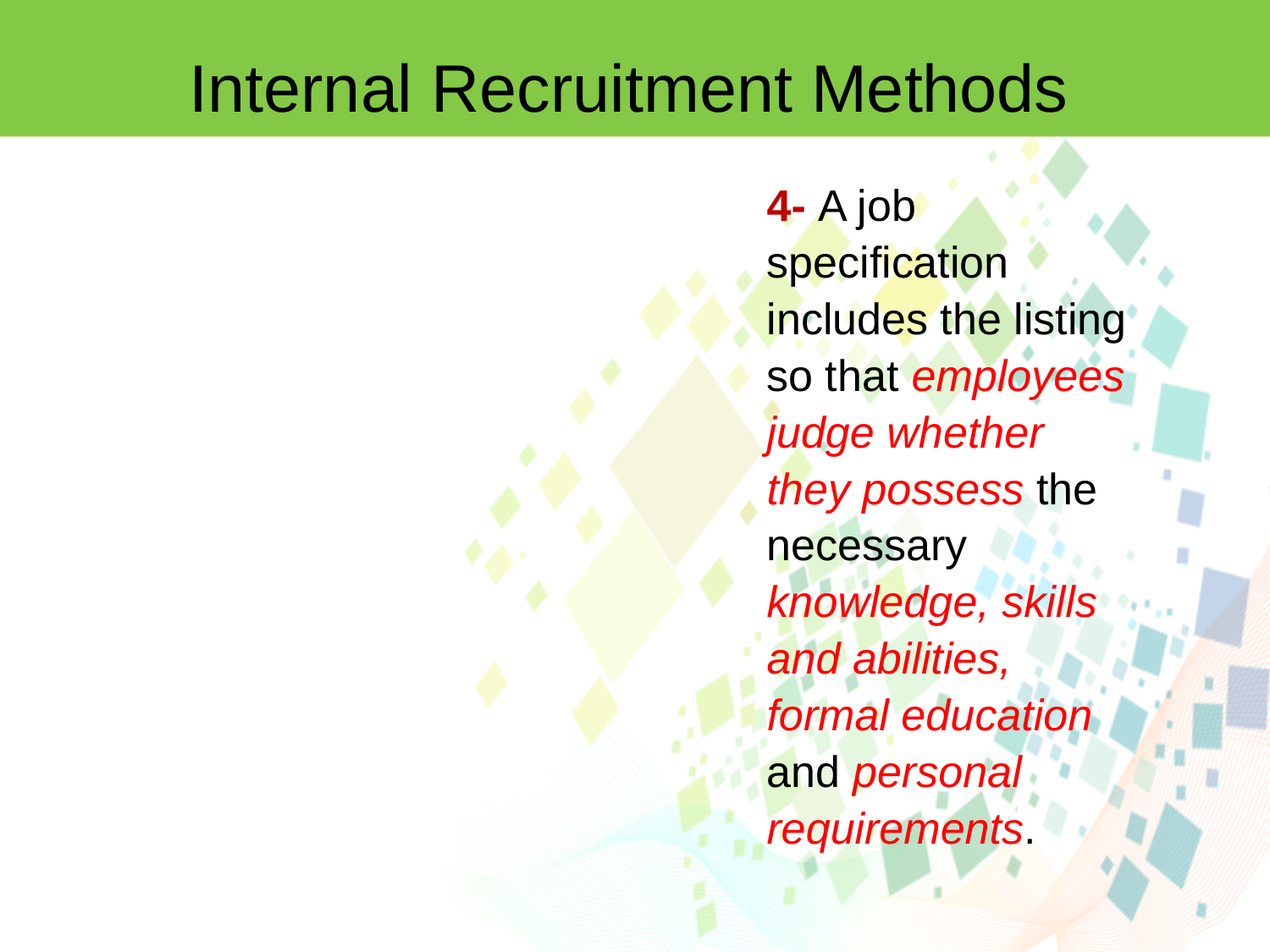

Internal Recruitment Methods
4- A job specification includes the listing so that employees judge whether they possess the necessary knowledge, skills and abilities, formal education and personal requirements.